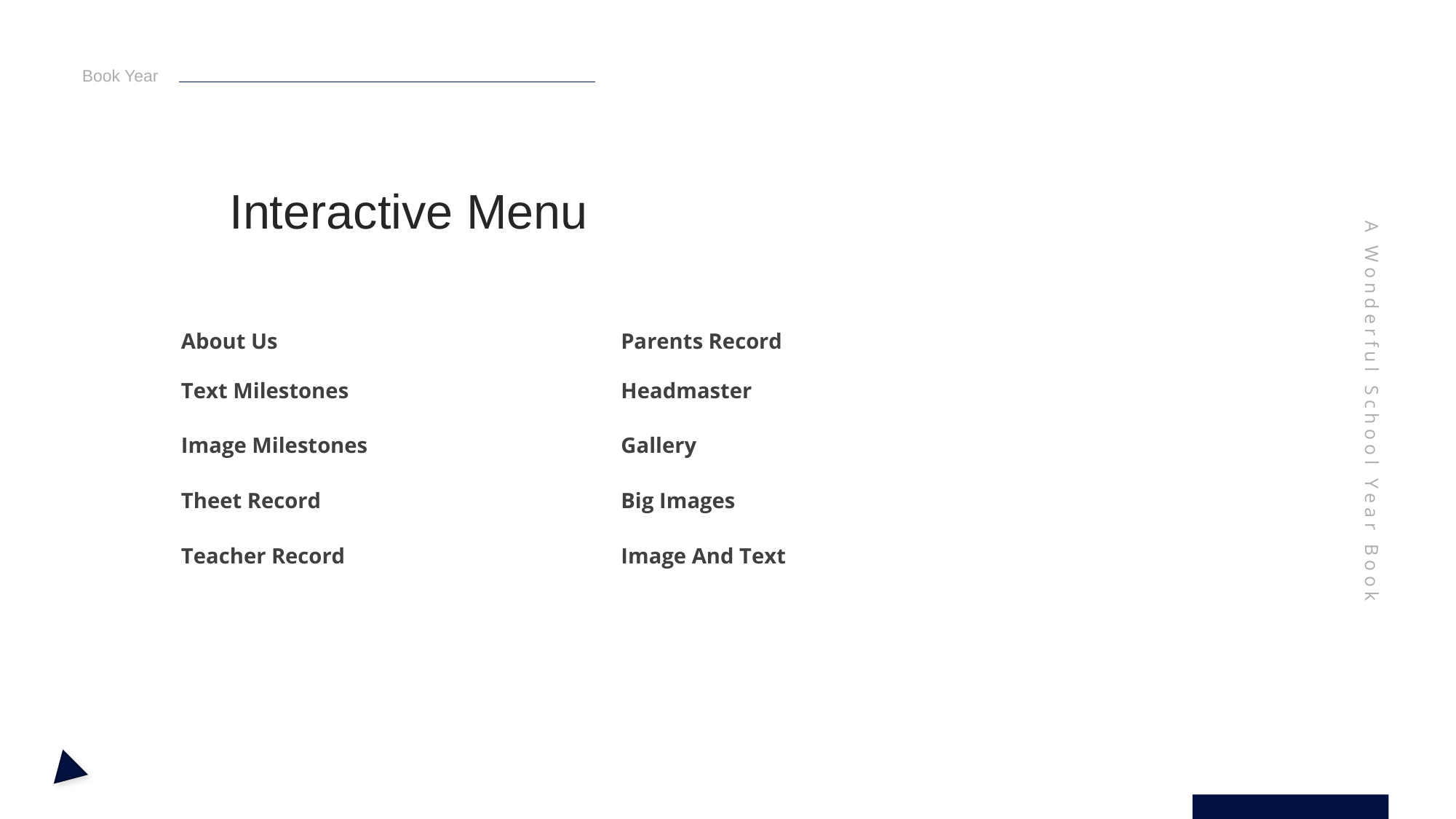

Book Year
Interactive Menu
About Us
Text Milestones
Image Milestones
Theet Record
Teacher Record
Parents Record
Headmaster
Gallery
Big Images
Image And Text
A Wonderful School Year Book